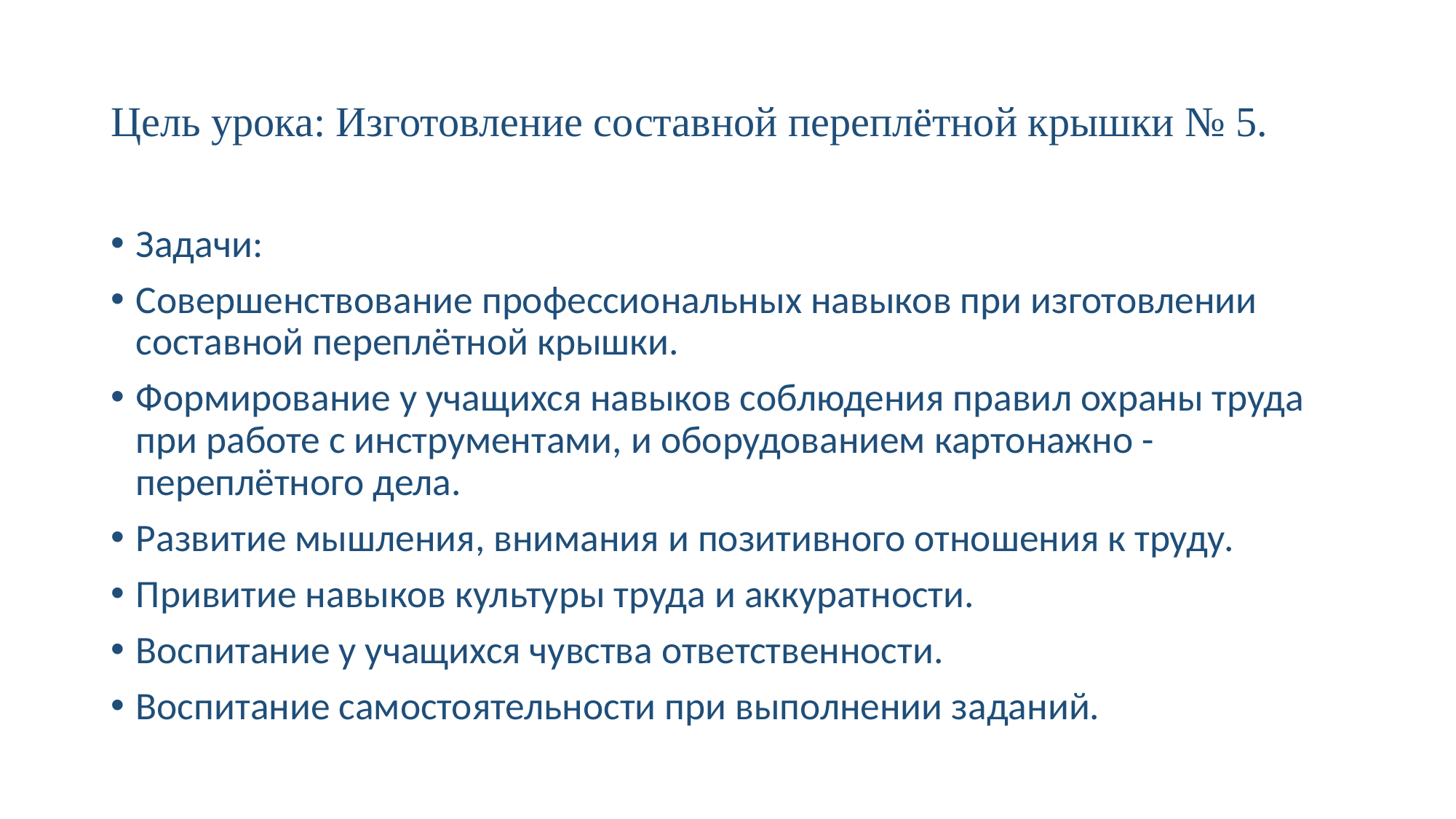

# Цель урока: Изготовление составной переплётной крышки № 5.
Задачи:
Совершенствование профессиональных навыков при изготовлении составной переплётной крышки.
Формирование у учащихся навыков соблюдения правил охраны труда при работе с инструментами, и оборудованием картонажно - переплётного дела.
Развитие мышления, внимания и позитивного отношения к труду.
Привитие навыков культуры труда и аккуратности.
Воспитание у учащихся чувства ответственности.
Воспитание самостоятельности при выполнении заданий.